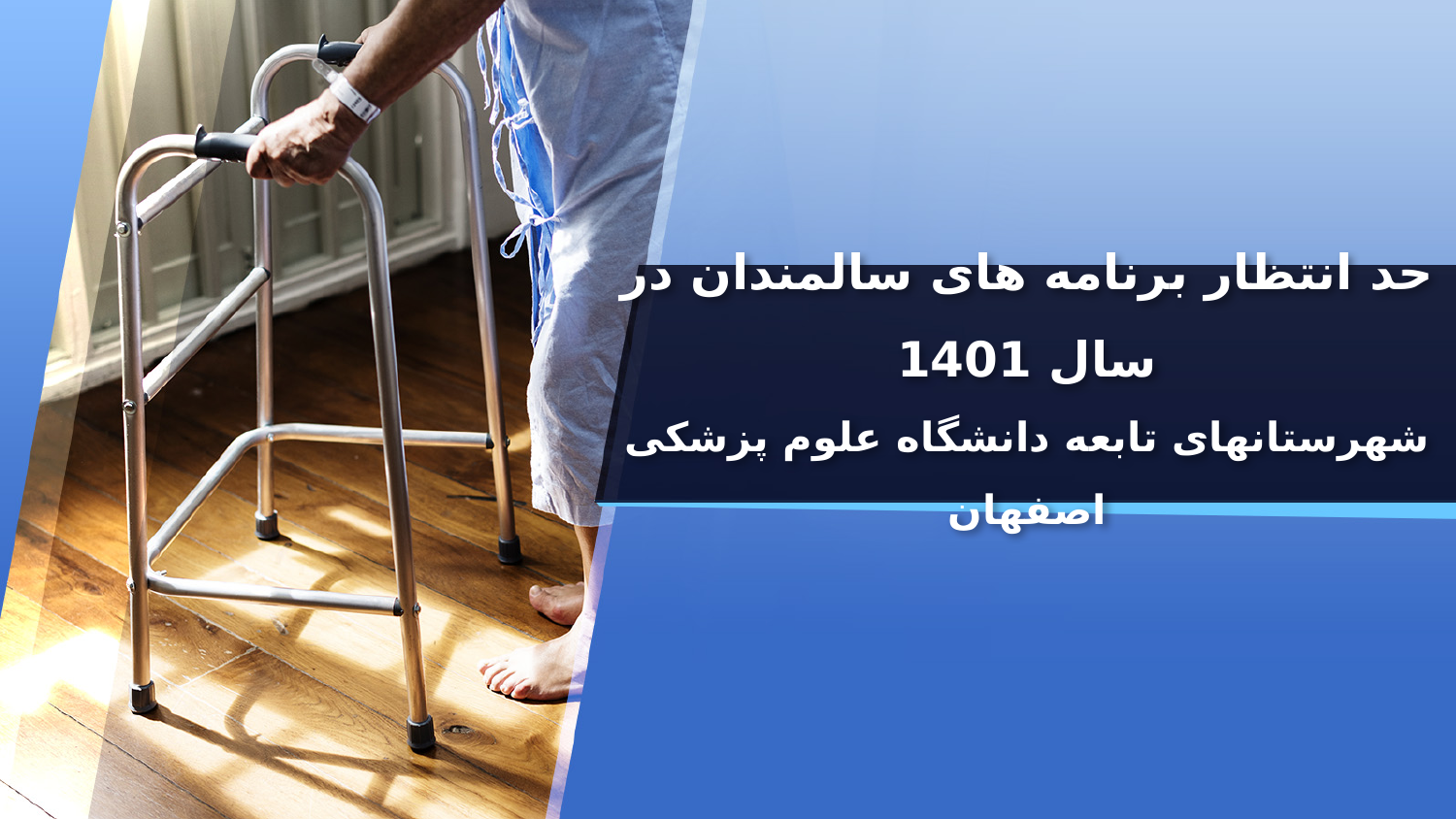

# حد انتظار برنامه های سالمندان در سال 1401 شهرستانهای تابعه دانشگاه علوم پزشکی اصفهان